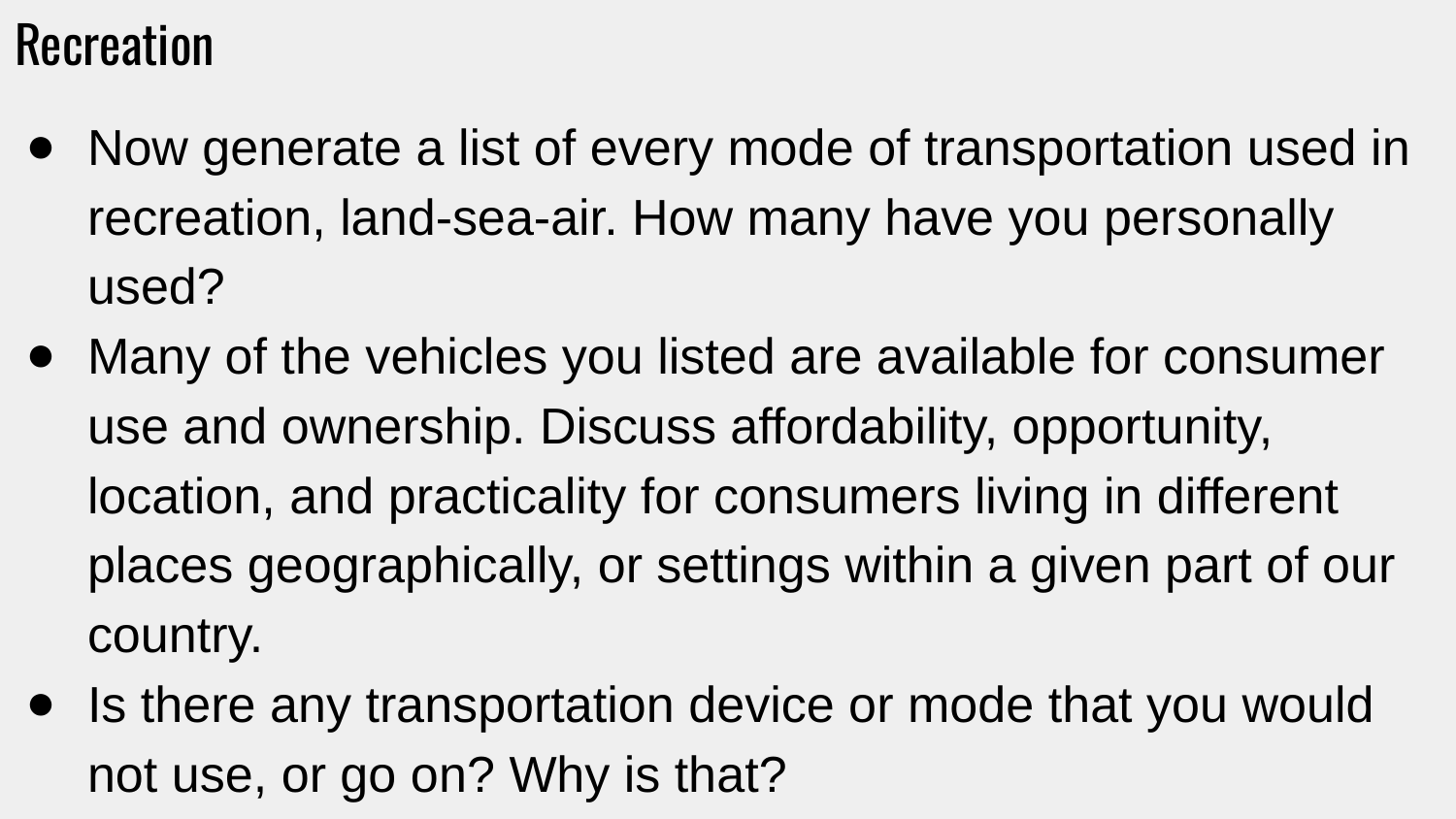

# Recreation
Now generate a list of every mode of transportation used in recreation, land-sea-air. How many have you personally used?
Many of the vehicles you listed are available for consumer use and ownership. Discuss affordability, opportunity, location, and practicality for consumers living in different places geographically, or settings within a given part of our country.
Is there any transportation device or mode that you would not use, or go on? Why is that?